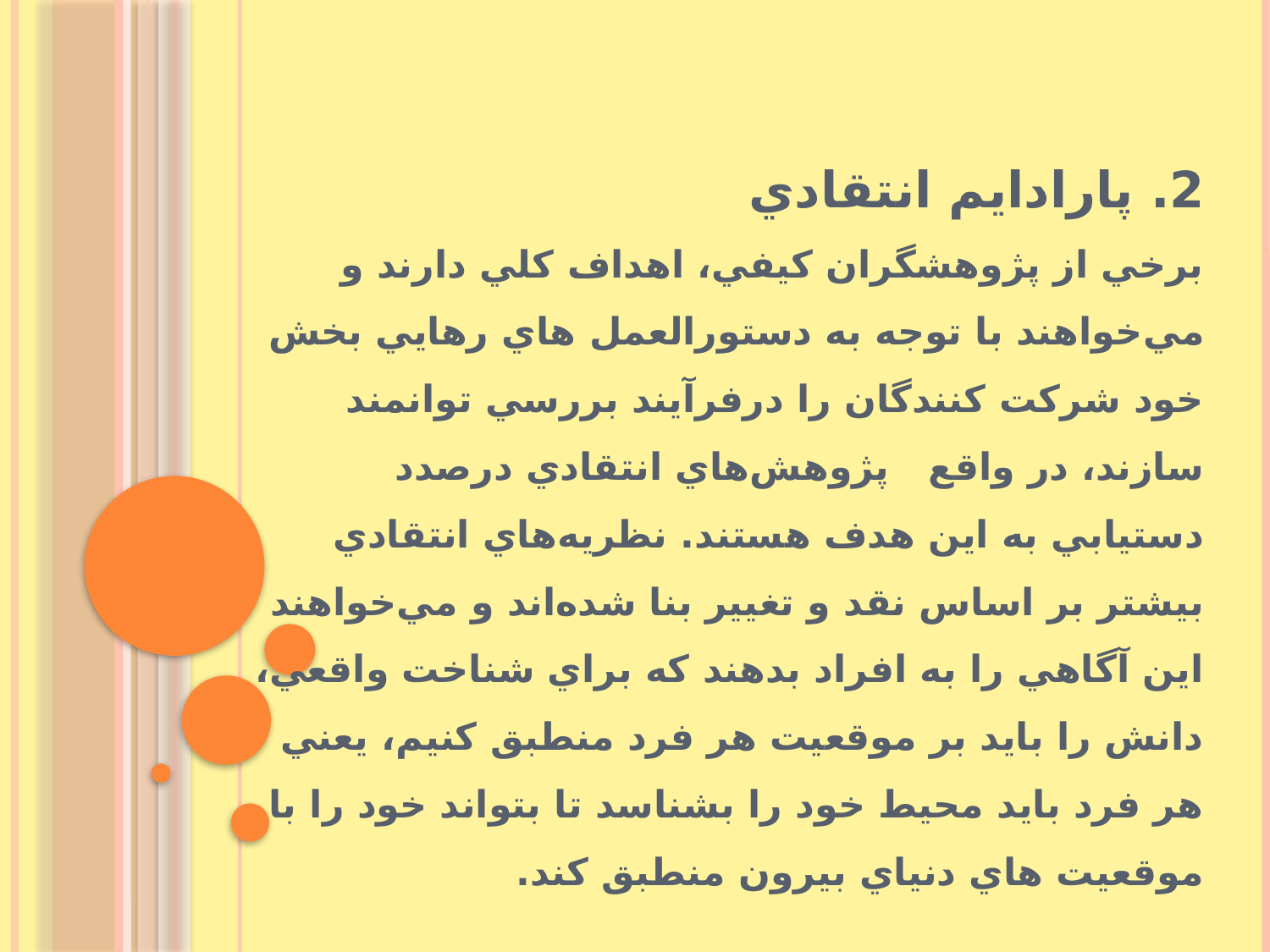

# 2. پارادايم انتقادي برخي از پژوهشگران كيفي، اهداف كلي دارند و مي‌خواهند با توجه به دستورالعمل هاي رهايي بخش خود شركت كنندگان را درفرآيند بررسي توانمند سازند، در واقع   پژوهش‌هاي انتقادي درصدد دستيابي به اين هدف هستند. نظريه‌هاي انتقادي بيشتر بر اساس نقد و تغيير بنا شده‌اند و مي‌خواهند اين آگاهي را به افراد بدهند كه براي شناخت واقعي، دانش را بايد بر موقعيت هر فرد منطبق كنيم، يعني هر فرد بايد محيط خود را بشناسد تا بتواند خود را با موقعيت هاي دنياي بيرون منطبق كند.